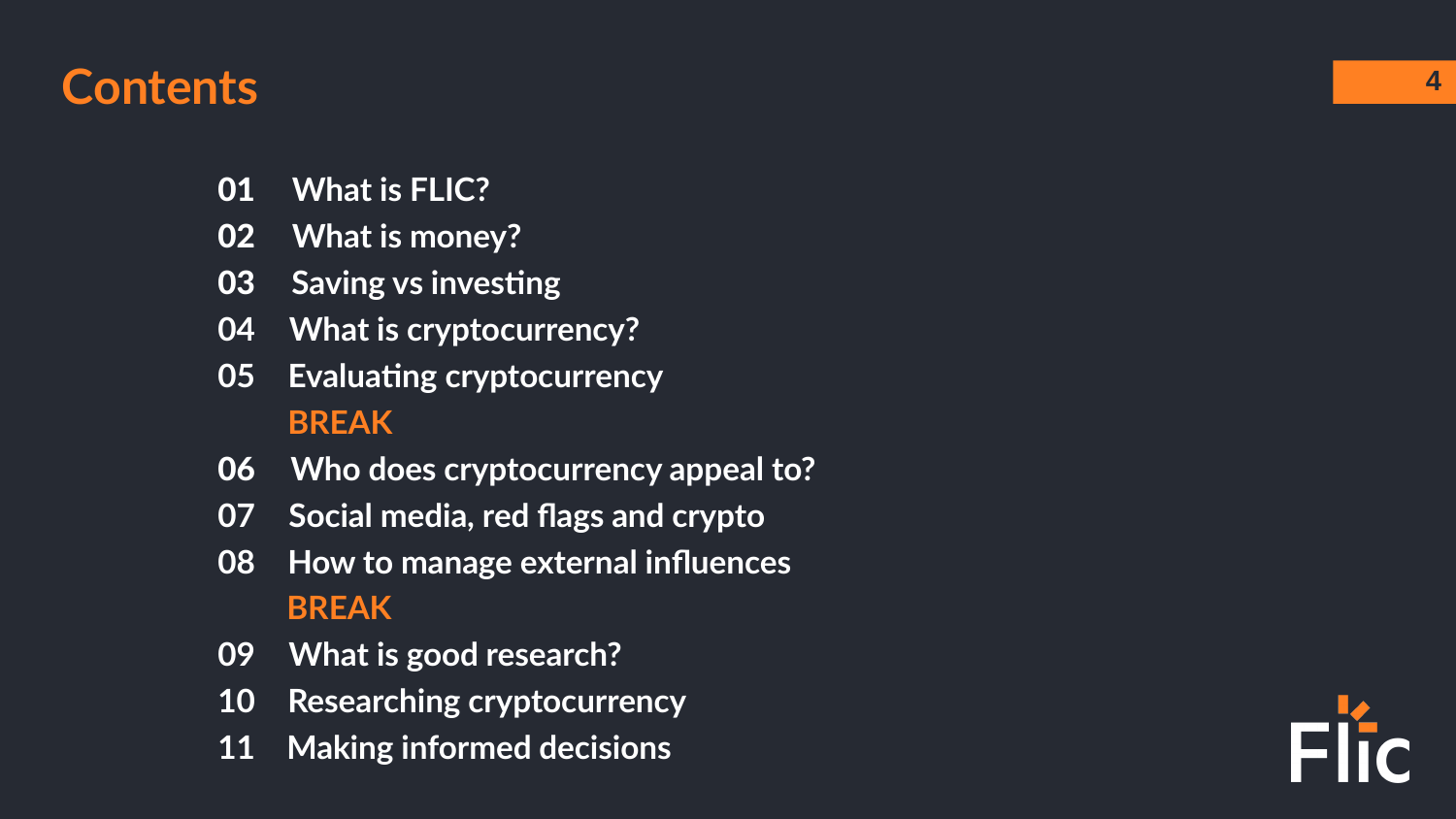

4
01     What is FLIC?
02     What is money?
03     Saving vs investing
04     What is cryptocurrency?
05     Evaluating cryptocurrency
         BREAK
06     Who does cryptocurrency appeal to?
07     Social media, red flags and crypto
08     How to manage external influences
         BREAK
09     What is good research?
10     Researching cryptocurrency
11     Making informed decisions

4